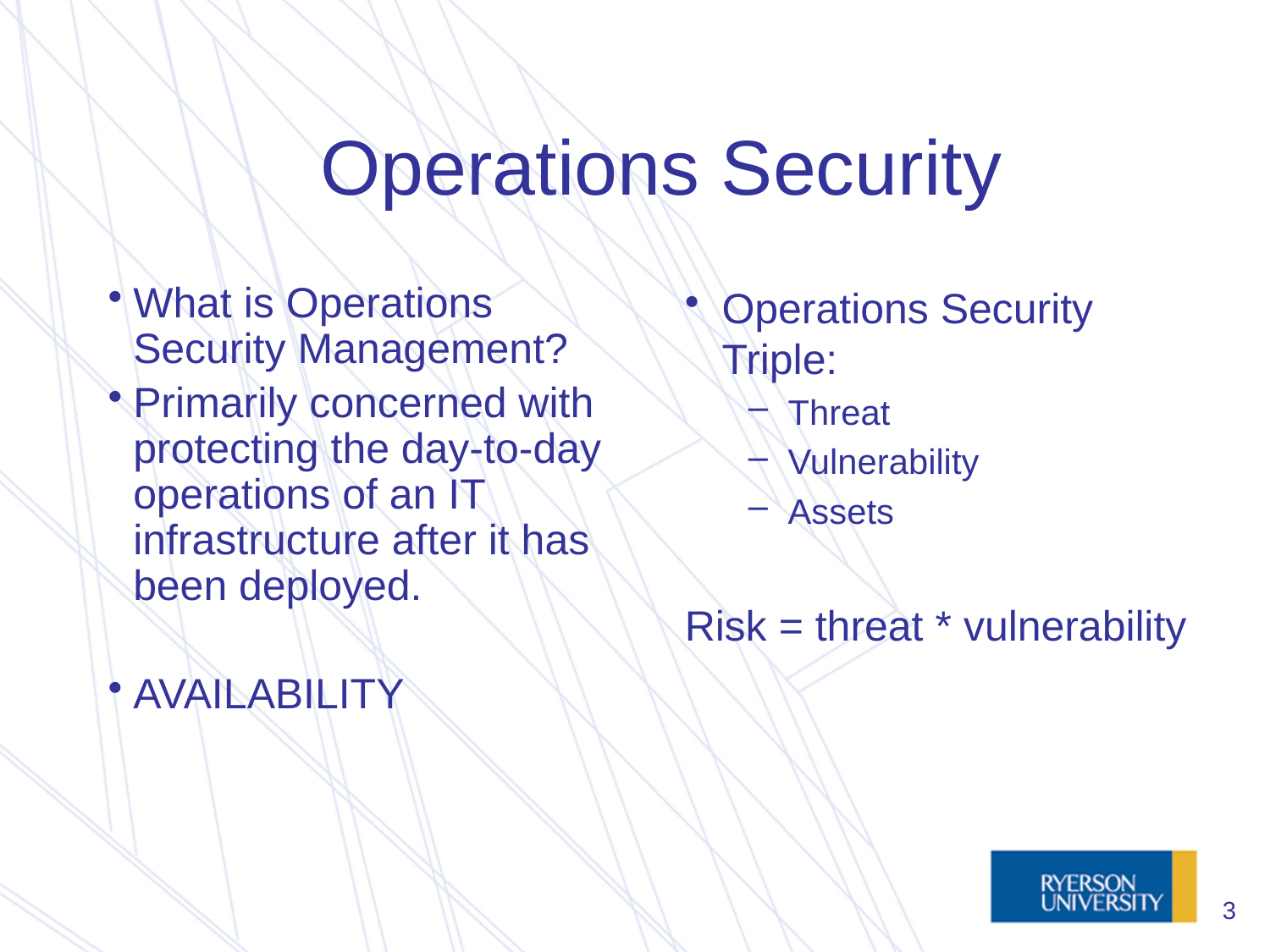

# Operations Security
What is Operations Security Management?
Primarily concerned with protecting the day-to-day operations of an IT infrastructure after it has been deployed.

AVAILABILITY
Operations Security Triple:
Threat
Vulnerability
Assets

Risk = threat * vulnerability

3